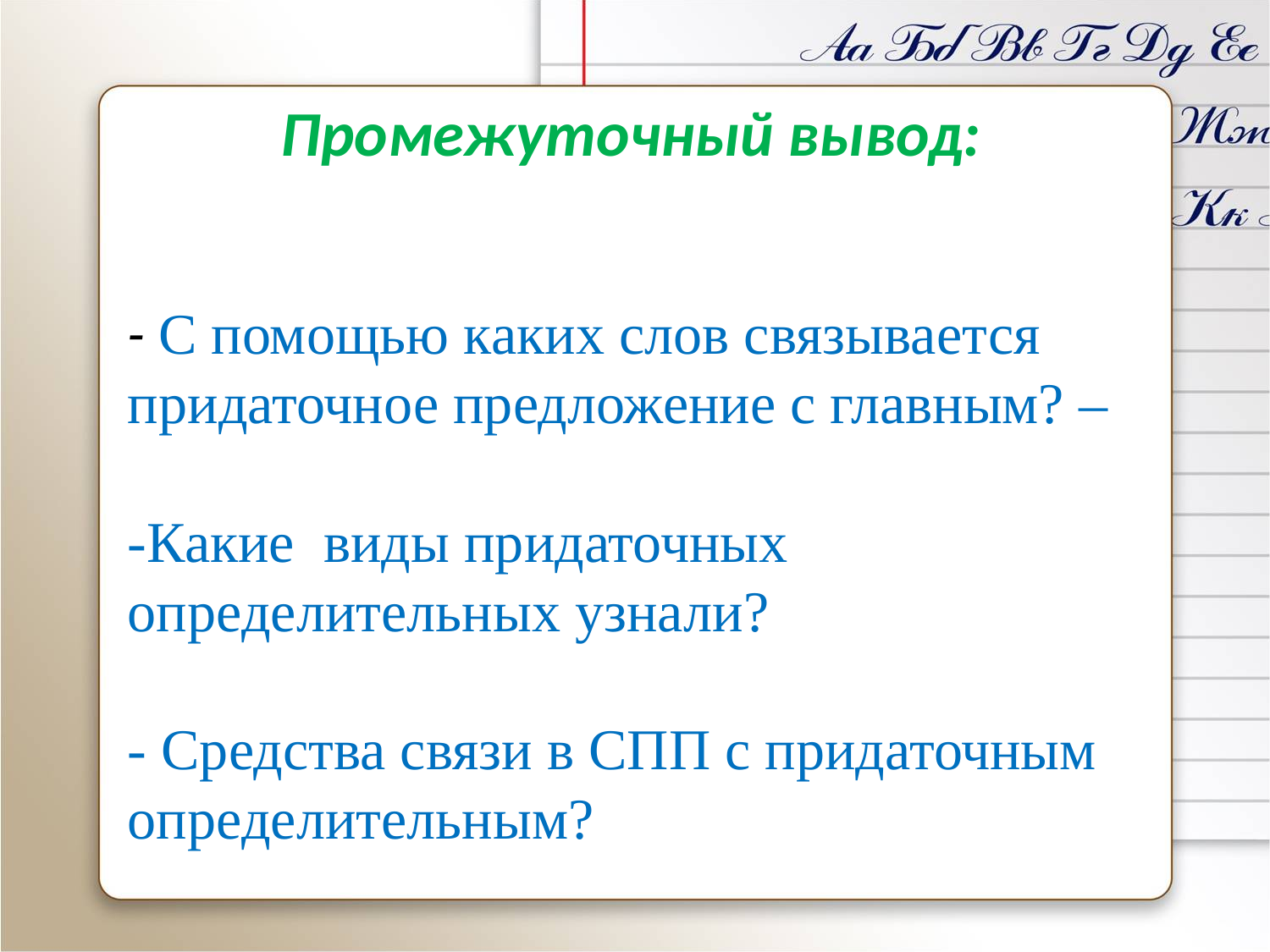

Промежуточный вывод:
# - С помощью каких слов связывается придаточное предложение с главным? – -Какие  виды придаточных  определительных узнали? - Средства связи в СПП с придаточным определительным?